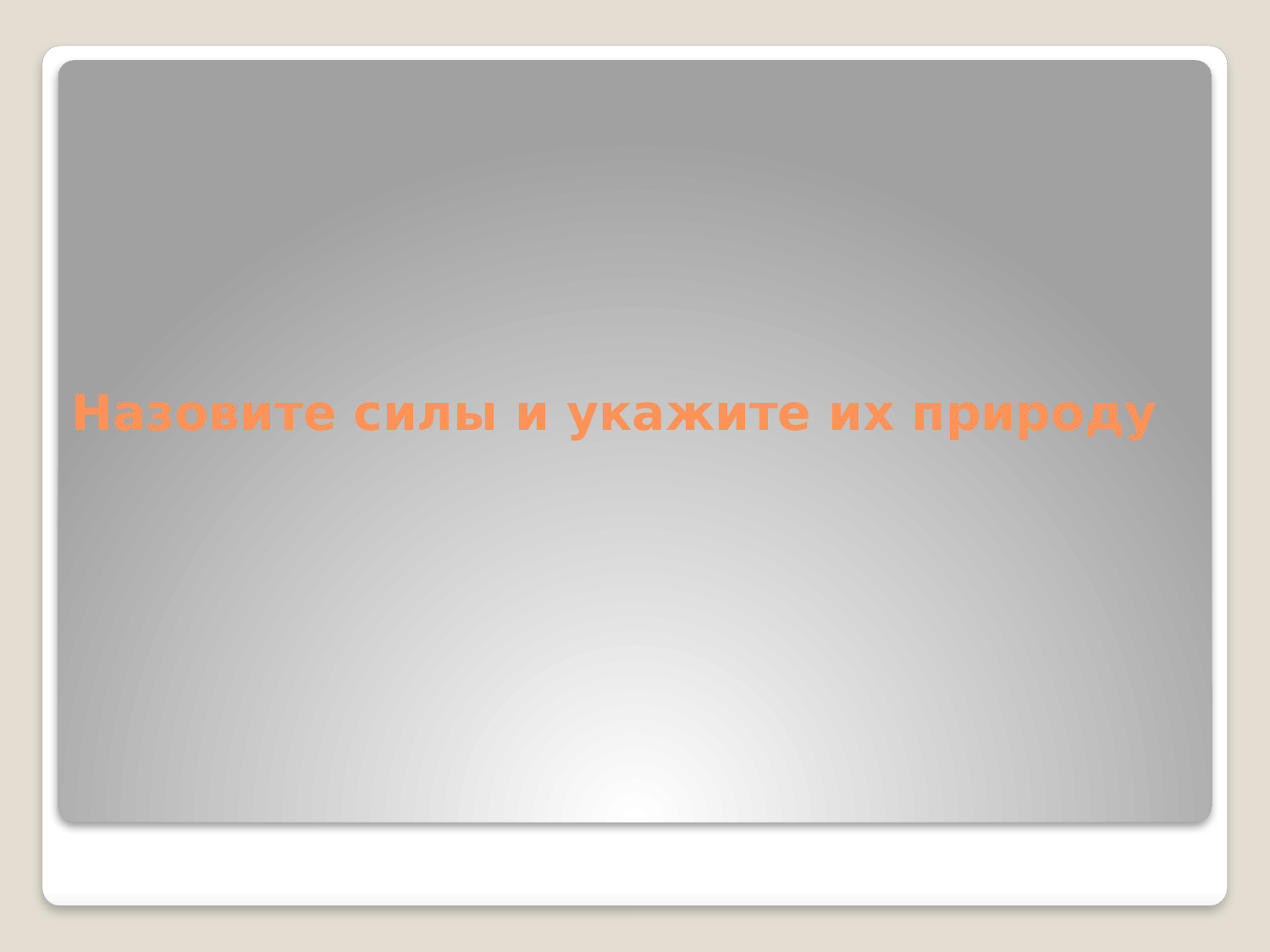

# Назовите силы и укажите их природу